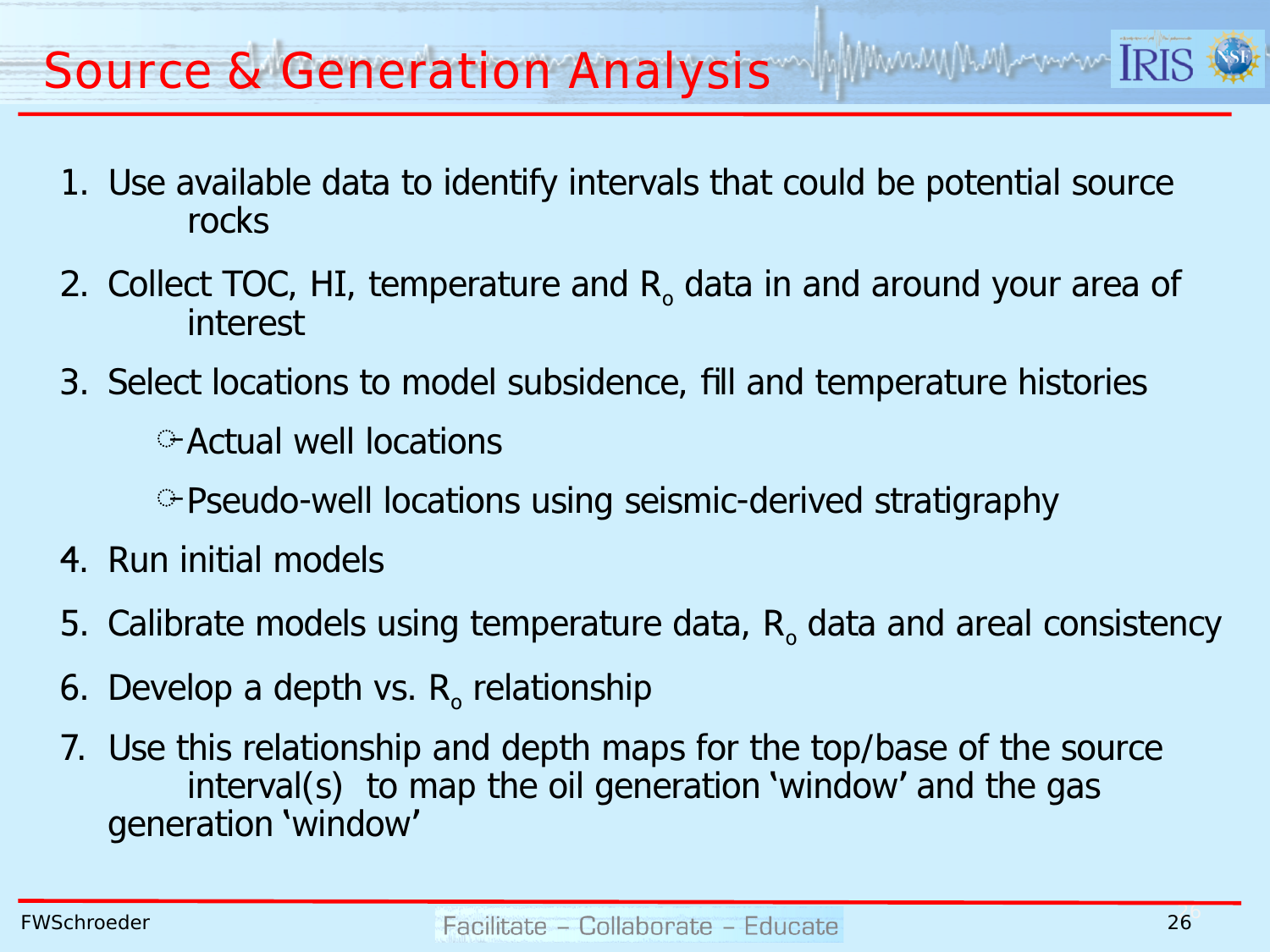

# Source & Generation Analysis
Use available data to identify intervals that could be potential source 	rocks
Collect TOC, HI, temperature and Ro data in and around your area of 	interest
Select locations to model subsidence, fill and temperature histories
Actual well locations
Pseudo-well locations using seismic-derived stratigraphy
Run initial models
Calibrate models using temperature data, Ro data and areal consistency
Develop a depth vs. Ro relationship
Use this relationship and depth maps for the top/base of the source 	interval(s)  to map the oil generation ‘window’ and the gas 	generation ‘window’